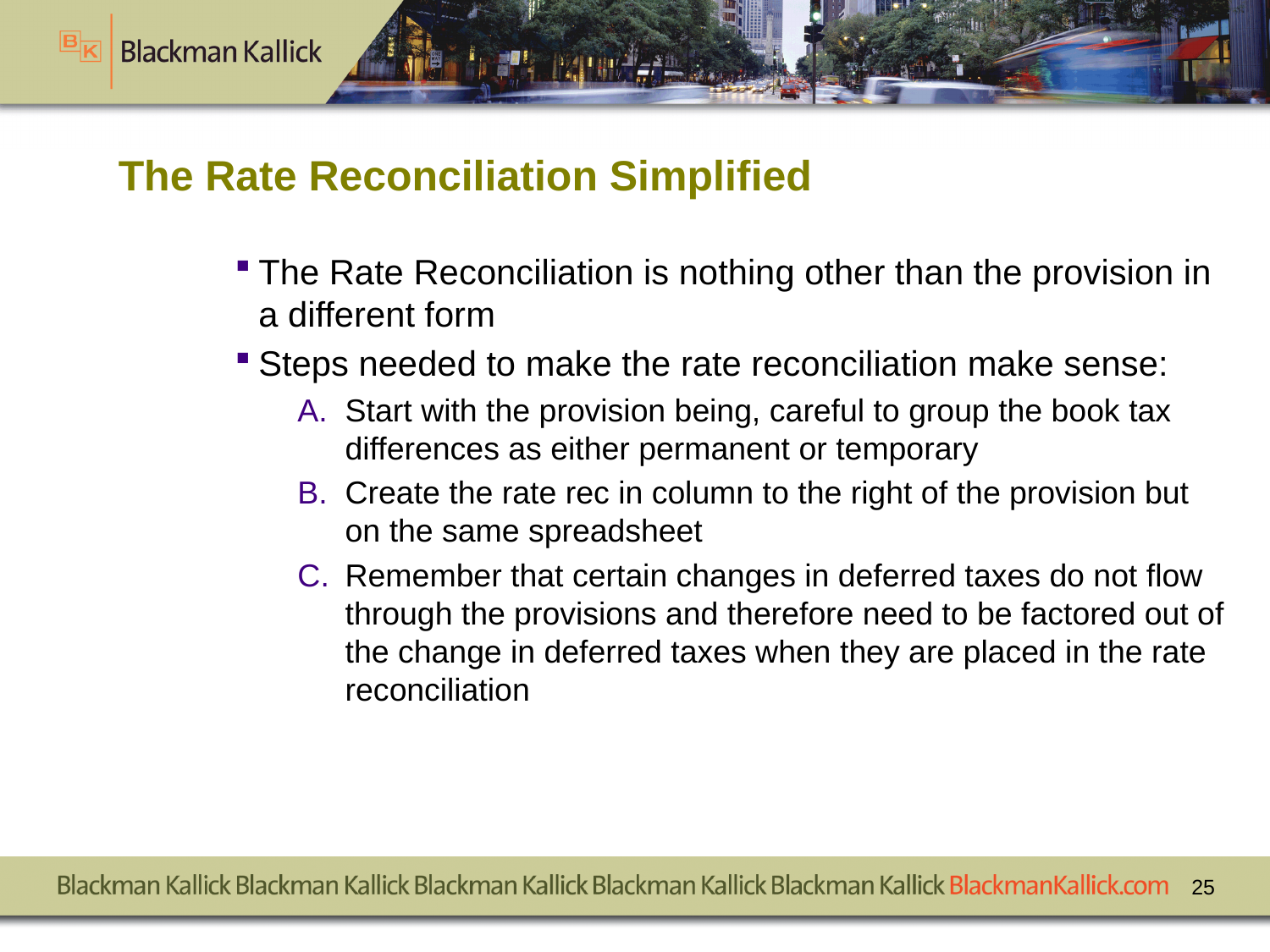

# The Rate Reconciliation Simplified
The Rate Reconciliation is nothing other than the provision in a different form
Steps needed to make the rate reconciliation make sense:
Start with the provision being, careful to group the book tax differences as either permanent or temporary
Create the rate rec in column to the right of the provision but on the same spreadsheet
Remember that certain changes in deferred taxes do not flow through the provisions and therefore need to be factored out of the change in deferred taxes when they are placed in the rate reconciliation